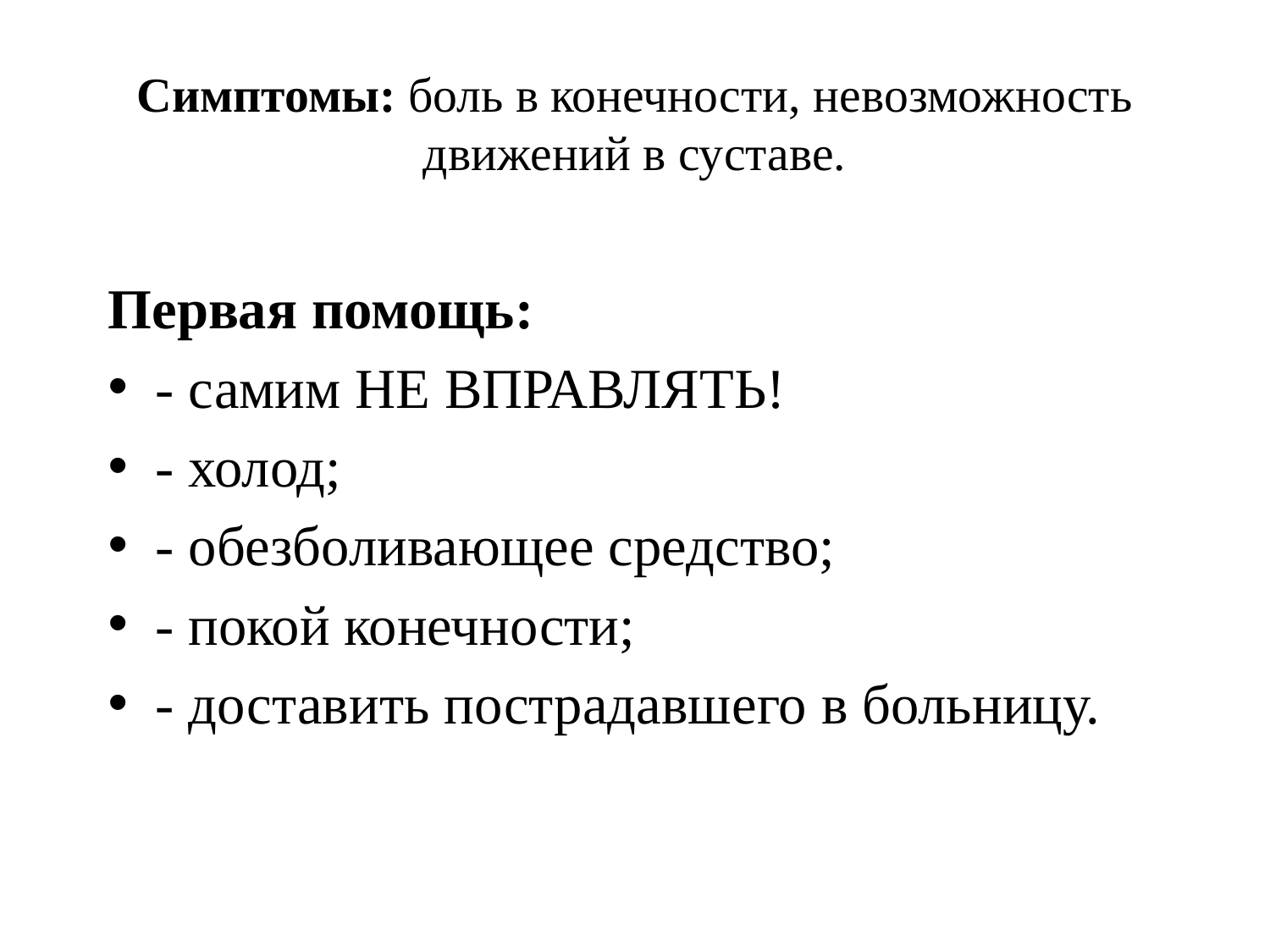

# Симптомы: боль в конечности, невозможность движений в суставе.
Первая помощь:
- самим НЕ ВПРАВЛЯТЬ!
- холод;
- обезболивающее средство;
- покой конечности;
- доставить пострадавшего в больницу.